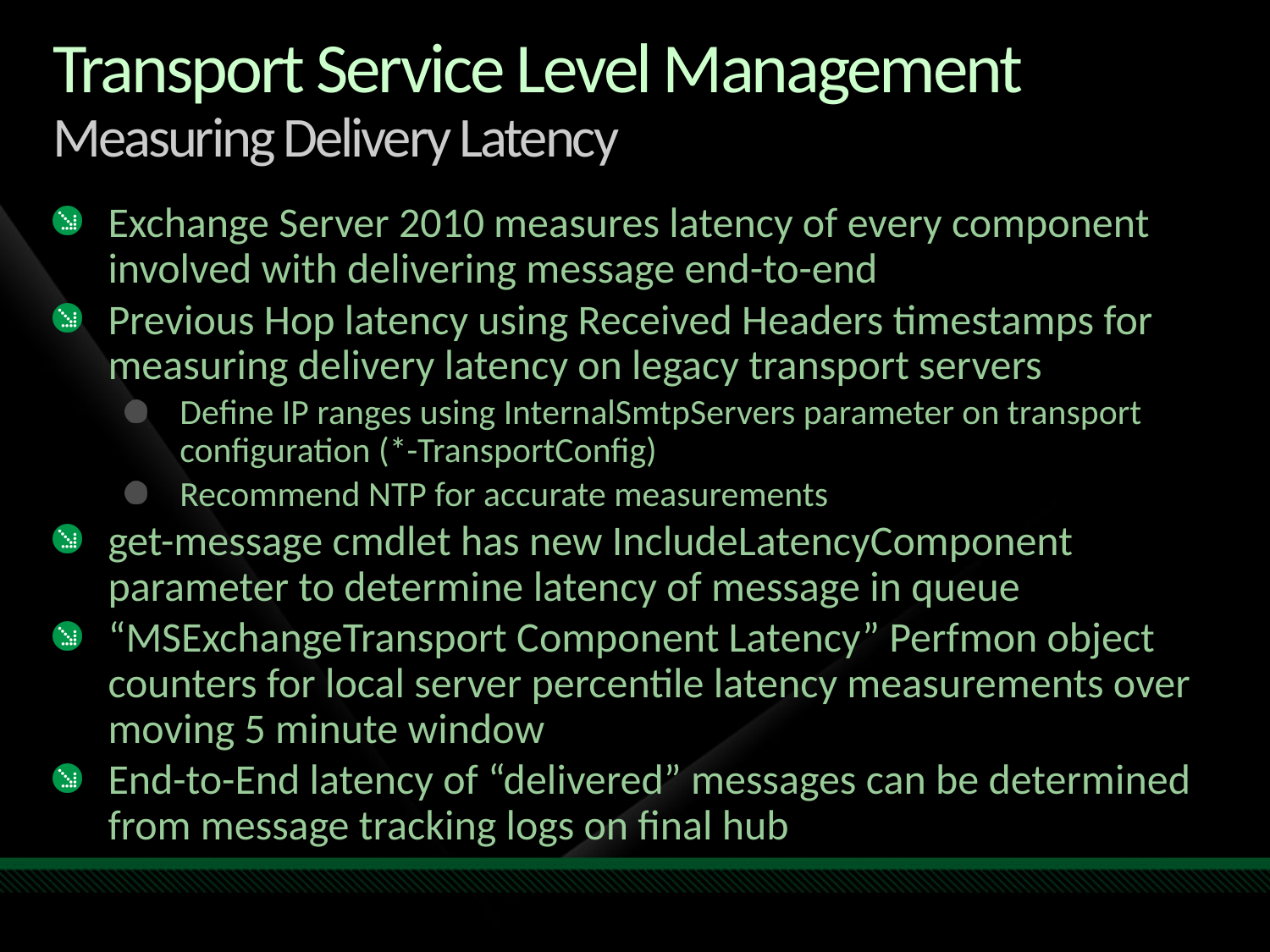

# Transport Service Level Management Measuring Delivery Latency
Exchange Server 2010 measures latency of every component involved with delivering message end-to-end
Previous Hop latency using Received Headers timestamps for measuring delivery latency on legacy transport servers
Define IP ranges using InternalSmtpServers parameter on transport configuration (*-TransportConfig)
Recommend NTP for accurate measurements
get-message cmdlet has new IncludeLatencyComponent parameter to determine latency of message in queue
“MSExchangeTransport Component Latency” Perfmon object counters for local server percentile latency measurements over moving 5 minute window
End-to-End latency of “delivered” messages can be determined from message tracking logs on final hub